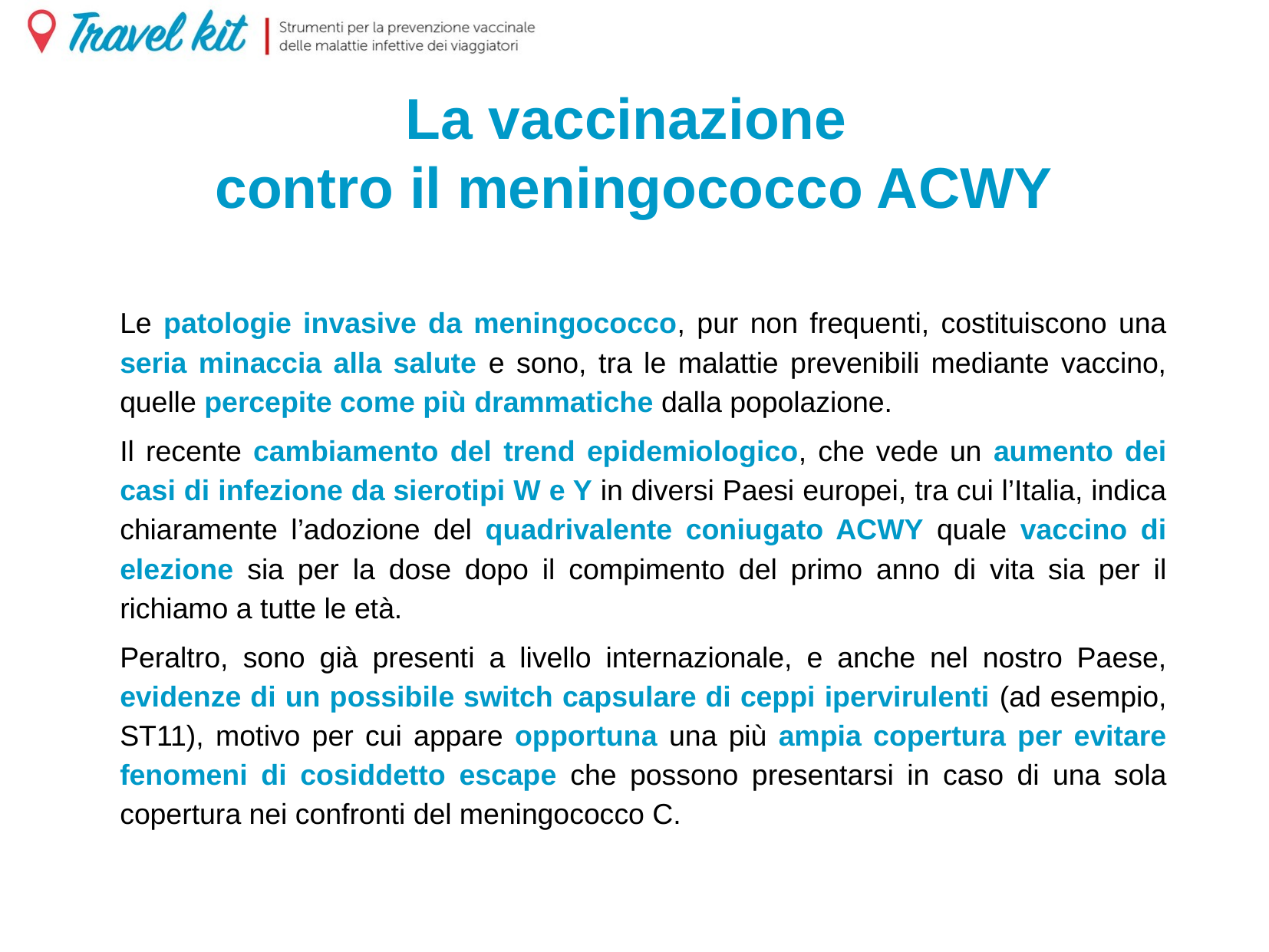

# La vaccinazione contro il meningococco ACWY
Le patologie invasive da meningococco, pur non frequenti, costituiscono una seria minaccia alla salute e sono, tra le malattie prevenibili mediante vaccino, quelle percepite come più drammatiche dalla popolazione.
Il recente cambiamento del trend epidemiologico, che vede un aumento dei casi di infezione da sierotipi W e Y in diversi Paesi europei, tra cui l’Italia, indica chiaramente l’adozione del quadrivalente coniugato ACWY quale vaccino di elezione sia per la dose dopo il compimento del primo anno di vita sia per il richiamo a tutte le età.
Peraltro, sono già presenti a livello internazionale, e anche nel nostro Paese, evidenze di un possibile switch capsulare di ceppi ipervirulenti (ad esempio, ST11), motivo per cui appare opportuna una più ampia copertura per evitare fenomeni di cosiddetto escape che possono presentarsi in caso di una sola copertura nei confronti del meningococco C.